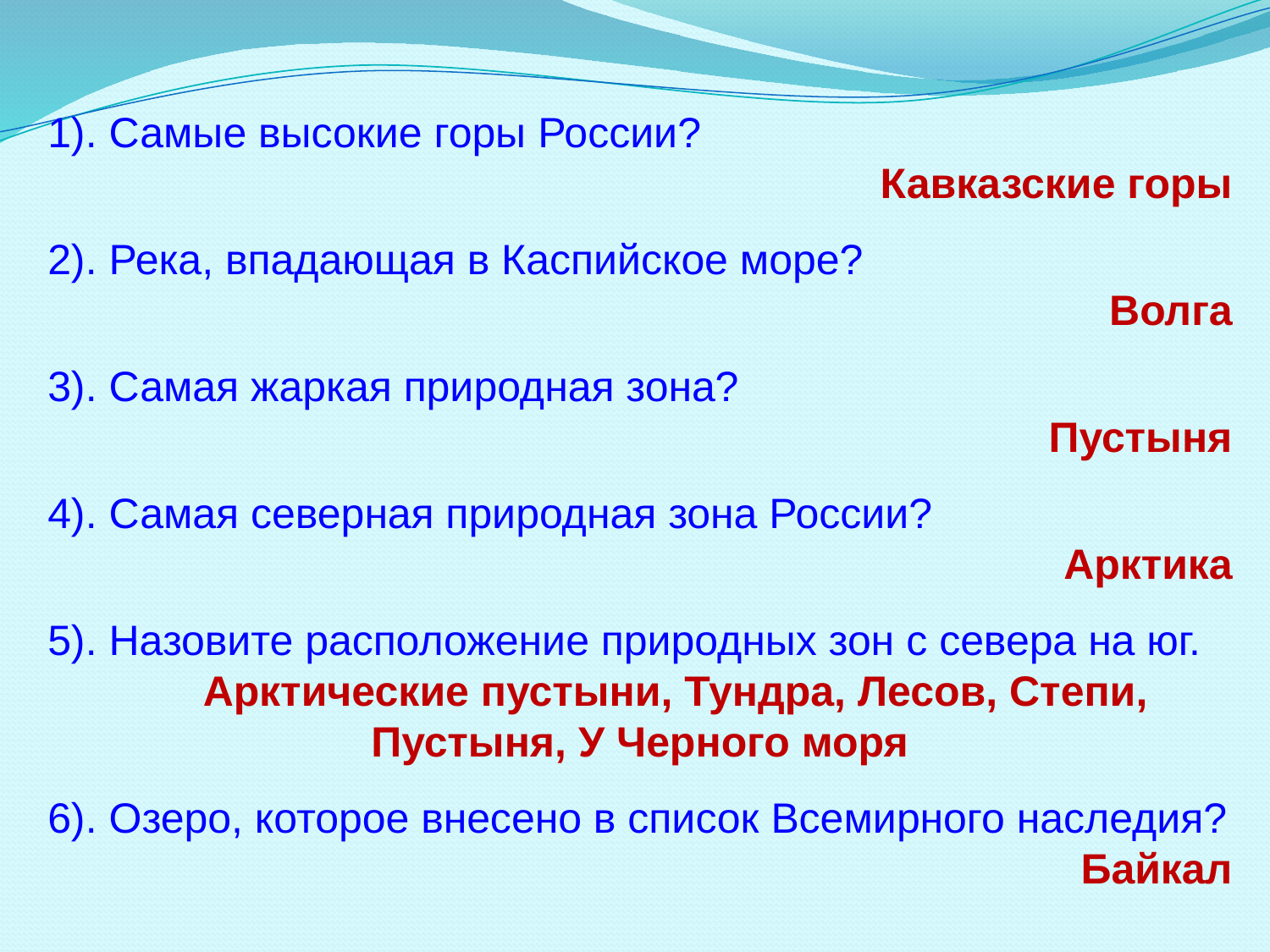

1). Самые высокие горы России?
Кавказские горы

2). Река, впадающая в Каспийское море?
Волга

3). Самая жаркая природная зона?
Пустыня

4). Самая северная природная зона России?
Арктика

5). Назовите расположение природных зон с севера на юг.
      Арктические пустыни, Тундра, Лесов, Степи, Пустыня, У Черного моря

6). Озеро, которое внесено в список Всемирного наследия?
Байкал